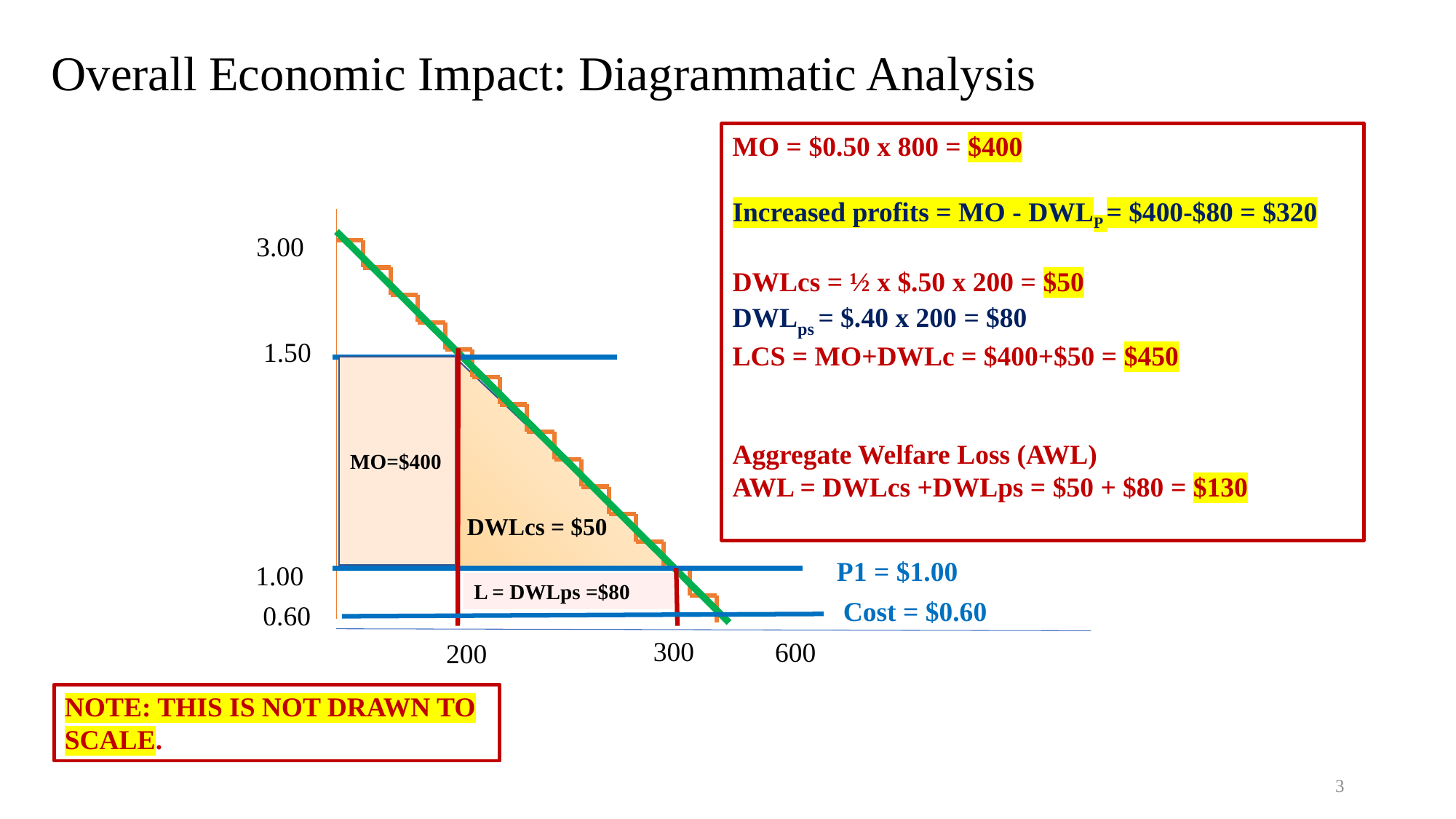

# Overall Economic Impact: Diagrammatic Analysis
MO = $0.50 x 800 = $400

Increased profits = MO - DWLP = $400-$80 = $320

DWLcs = ½ x $.50 x 200 = $50
DWLps = $.40 x 200 = $80
LCS = MO+DWLc = $400+$50 = $450

Aggregate Welfare Loss (AWL)
AWL = DWLcs +DWLps = $50 + $80 = $130

3.00
1.50
MO=$400

DWLcs = $50

P1 = $1.00
1.00
L = DWLps =$80
   Cost = $0.60
0.60
300
600
200
NOTE: THIS IS NOT DRAWN TO SCALE.
3